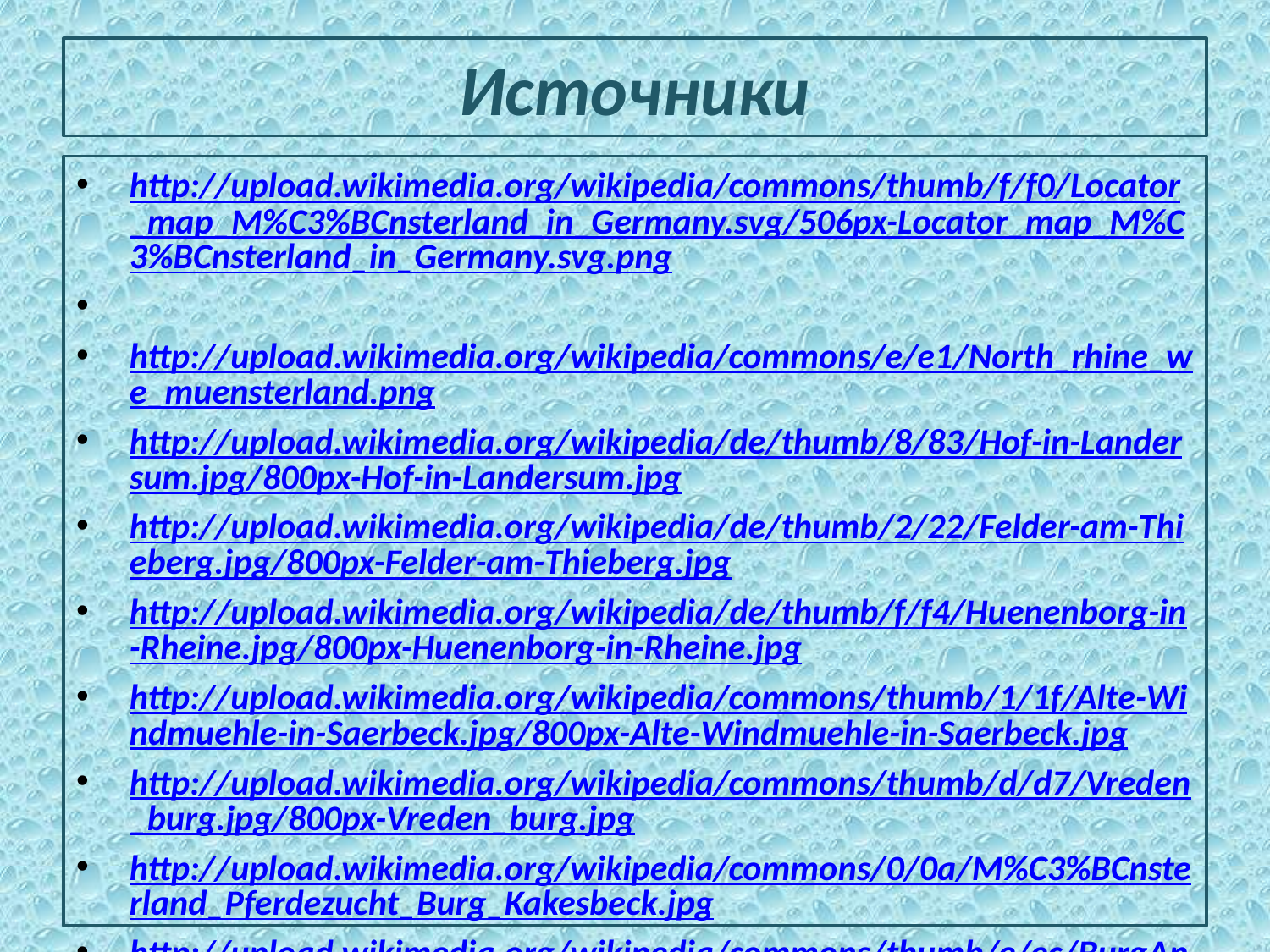

# Источники
http://upload.wikimedia.org/wikipedia/commons/thumb/f/f0/Locator_map_M%C3%BCnsterland_in_Germany.svg/506px-Locator_map_M%C3%BCnsterland_in_Germany.svg.png

http://upload.wikimedia.org/wikipedia/commons/e/e1/North_rhine_we_muensterland.png
http://upload.wikimedia.org/wikipedia/de/thumb/8/83/Hof-in-Landersum.jpg/800px-Hof-in-Landersum.jpg
http://upload.wikimedia.org/wikipedia/de/thumb/2/22/Felder-am-Thieberg.jpg/800px-Felder-am-Thieberg.jpg
http://upload.wikimedia.org/wikipedia/de/thumb/f/f4/Huenenborg-in-Rheine.jpg/800px-Huenenborg-in-Rheine.jpg
http://upload.wikimedia.org/wikipedia/commons/thumb/1/1f/Alte-Windmuehle-in-Saerbeck.jpg/800px-Alte-Windmuehle-in-Saerbeck.jpg
http://upload.wikimedia.org/wikipedia/commons/thumb/d/d7/Vreden_burg.jpg/800px-Vreden_burg.jpg
http://upload.wikimedia.org/wikipedia/commons/0/0a/M%C3%BCnsterland_Pferdezucht_Burg_Kakesbeck.jpg
http://upload.wikimedia.org/wikipedia/commons/thumb/e/ec/BurgAnholt01.jpg/800px-BurgAnholt01.jpg
http://upload.wikimedia.org/wikipedia/commons/thumb/7/75/Schloss_M%C3%BCnster.jpg/800px-Schloss_M%C3%BCnster.jpg